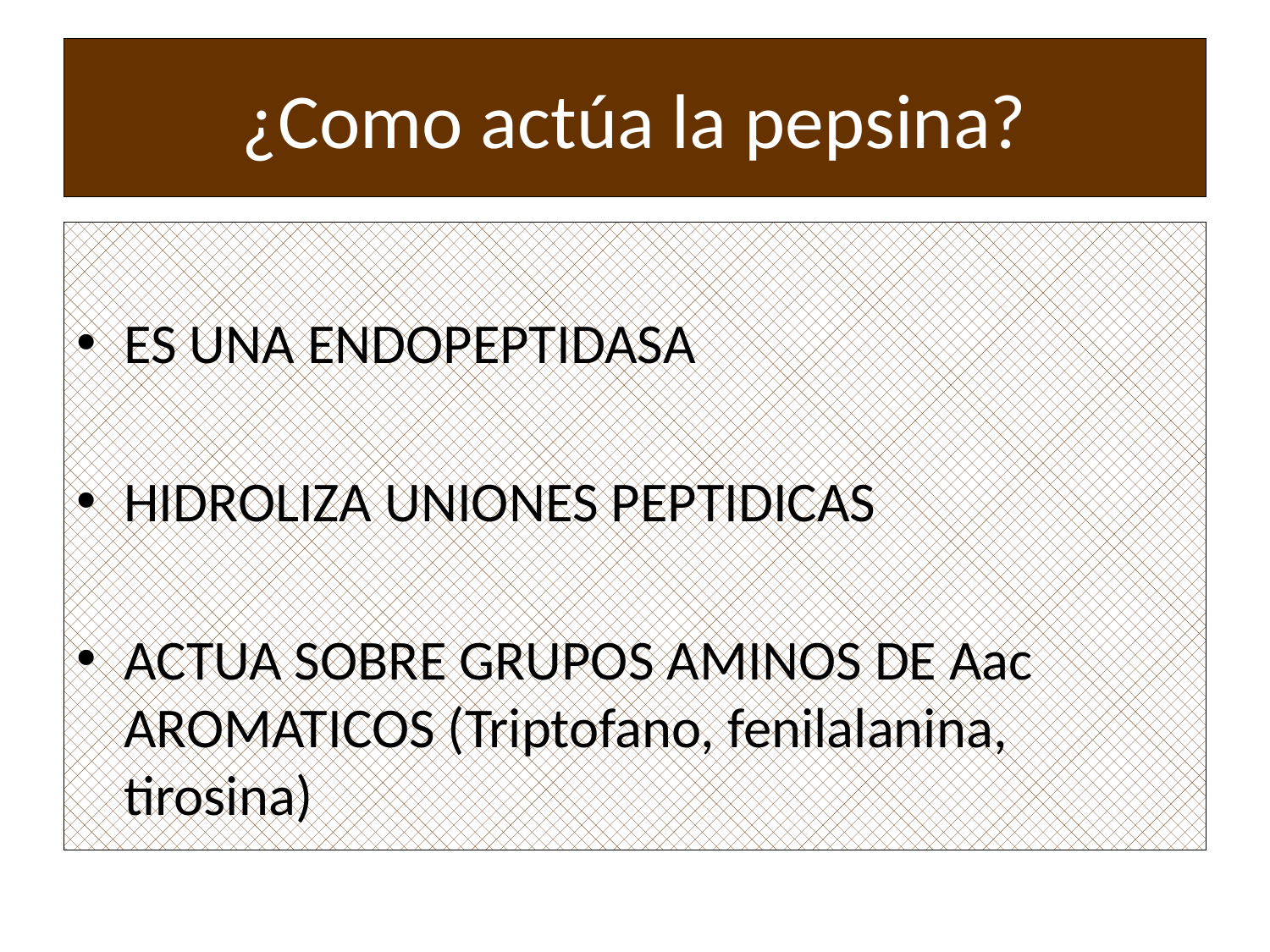

# ¿Como actúa la pepsina?

ES UNA ENDOPEPTIDASA

HIDROLIZA UNIONES PEPTIDICAS

ACTUA SOBRE GRUPOS AMINOS DE Aac AROMATICOS (Triptofano, fenilalanina, tirosina)